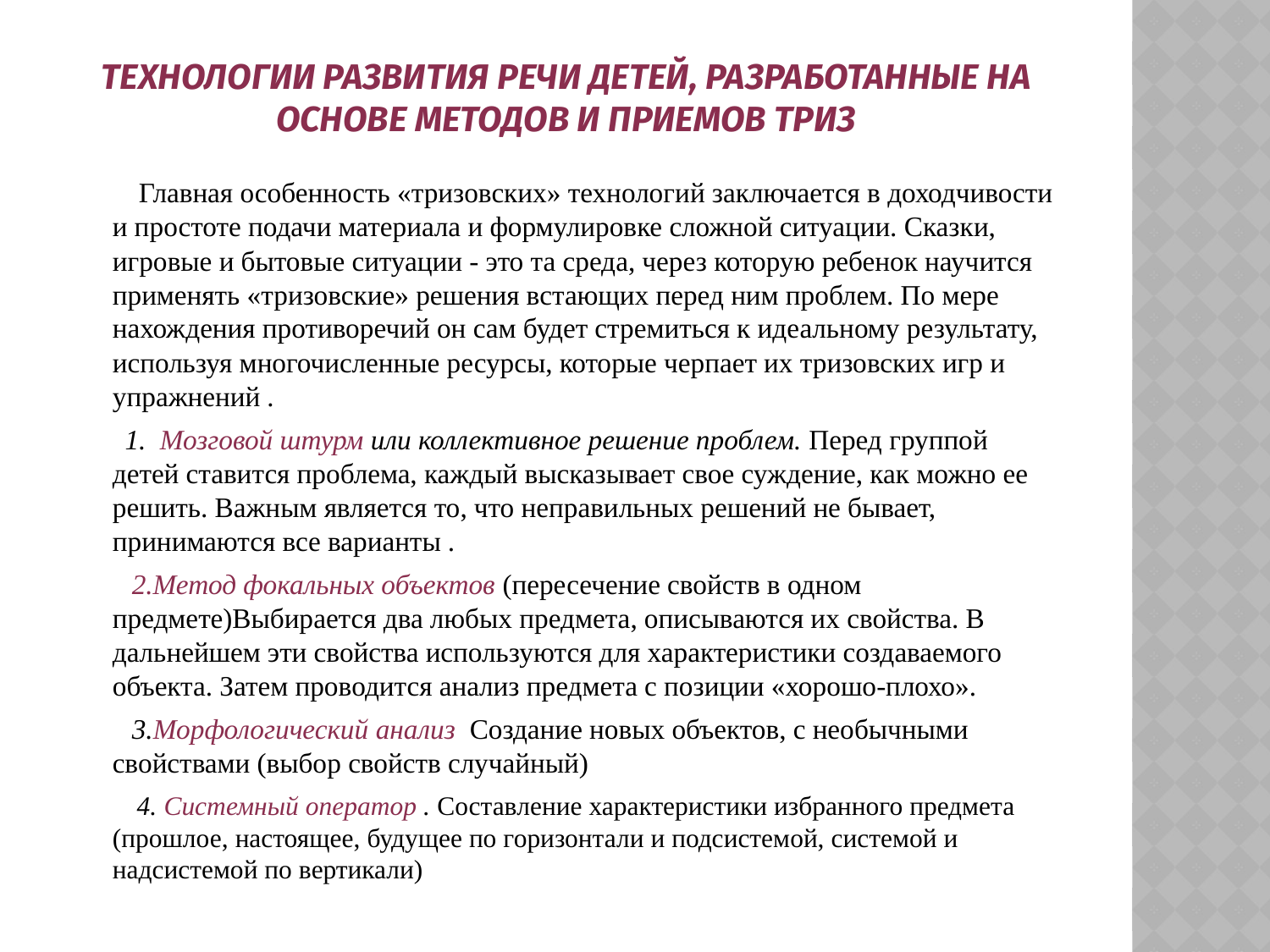

# Технологии развития речи детей, разработанные на основе методов и приемов ТРИЗ
         Главная особенность «тризовских» технологий заключается в доходчивости и простоте подачи материала и формулировке сложной ситуации. Сказки, игровые и бытовые ситуации - это та среда, через которую ребенок научится применять «тризовские» решения встающих перед ним проблем. По мере нахождения противоречий он сам будет стремиться к идеальному результату, используя многочисленные ресурсы, которые черпает их тризовских игр и упражнений .
       1.  Мозговой штурм или коллективное решение проблем. Перед группой детей ставится проблема, каждый высказывает свое суждение, как можно ее решить. Важным является то, что неправильных решений не бывает, принимаются все варианты .
        2.Метод фокальных объектов (пересечение свойств в одном предмете)Выбирается два любых предмета, описываются их свойства. В дальнейшем эти свойства используются для характеристики создаваемого объекта. Затем проводится анализ предмета с позиции «хорошо-плохо».
        3.Морфологический анализ  Создание новых объектов, с необычными свойствами (выбор свойств случайный)
         4. Системный оператор . Составление характеристики избранного предмета (прошлое, настоящее, будущее по горизонтали и подсистемой, системой и надсистемой по вертикали)